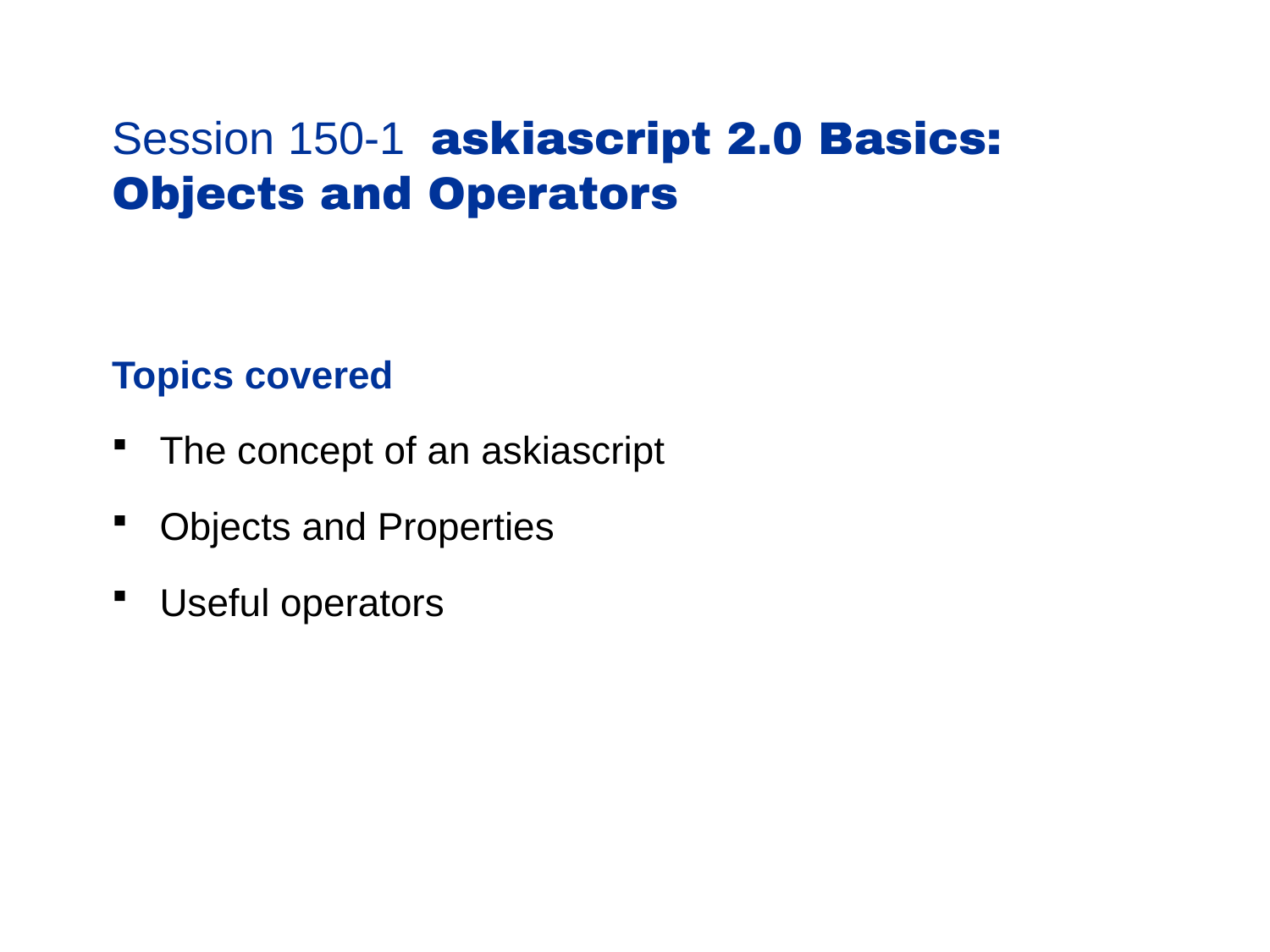

# Session 150-1  askiascript 2.0 Basics: Objects and Operators
Topics covered
The concept of an askiascript
Objects and Properties
Useful operators